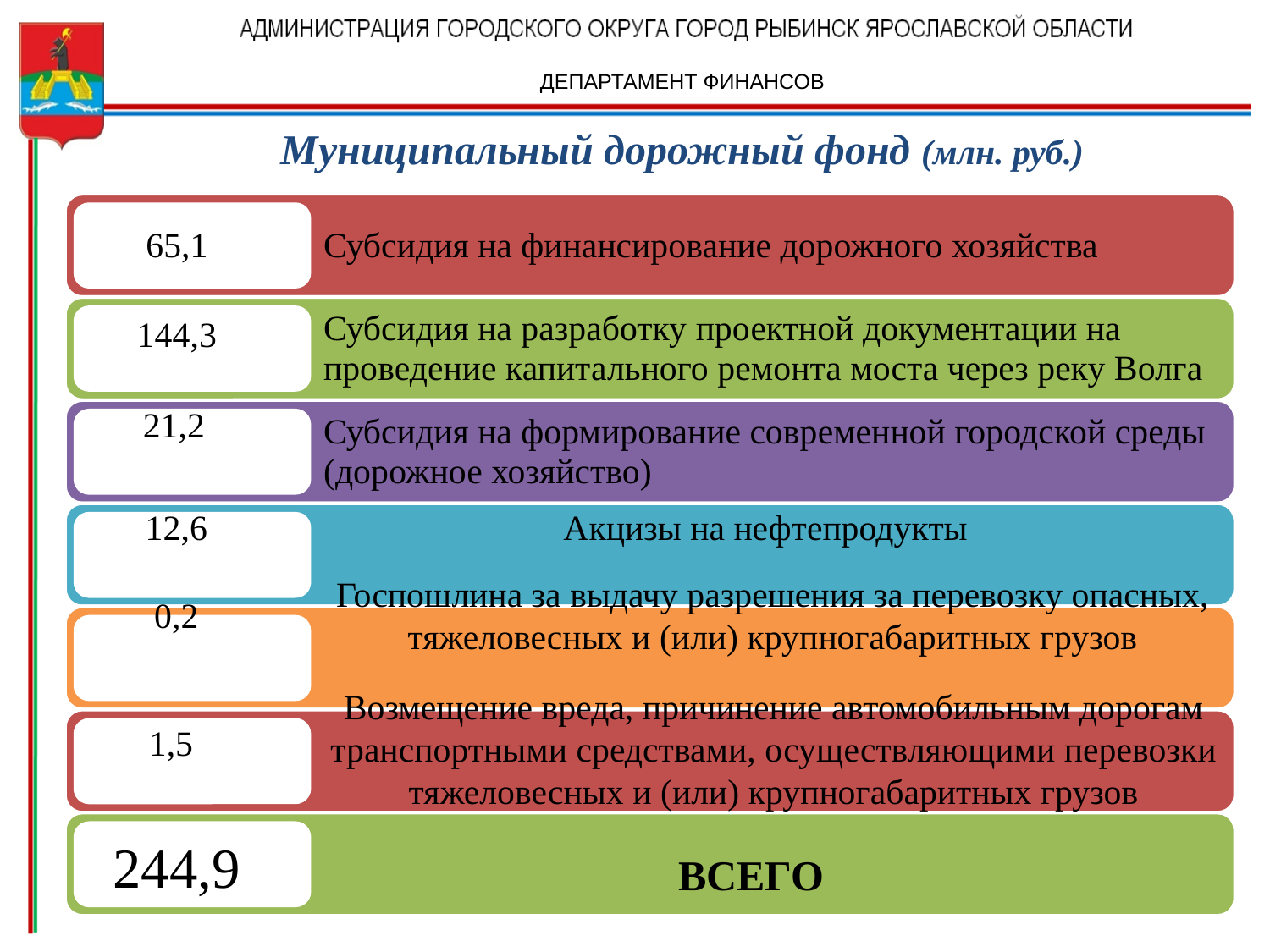

ДЕПАРТАМЕНТ ФИНАНСОВ
Муниципальный дорожный фонд (млн. руб.)
Субсидия на финансирование дорожного хозяйства
Субсидия на разработку проектной документации на проведение капитального ремонта моста через реку Волга
Субсидия на формирование современной городской среды (дорожное хозяйство)
65,1
144,3
21,2
12,6
Акцизы на нефтепродукты
Госпошлина за выдачу разрешения за перевозку опасных, тяжеловесных и (или) крупногабаритных грузов
0,2
Возмещение вреда, причинение автомобильным дорогам транспортными средствами, осуществляющими перевозки тяжеловесных и (или) крупногабаритных грузов
1,5
244,9
ВСЕГО